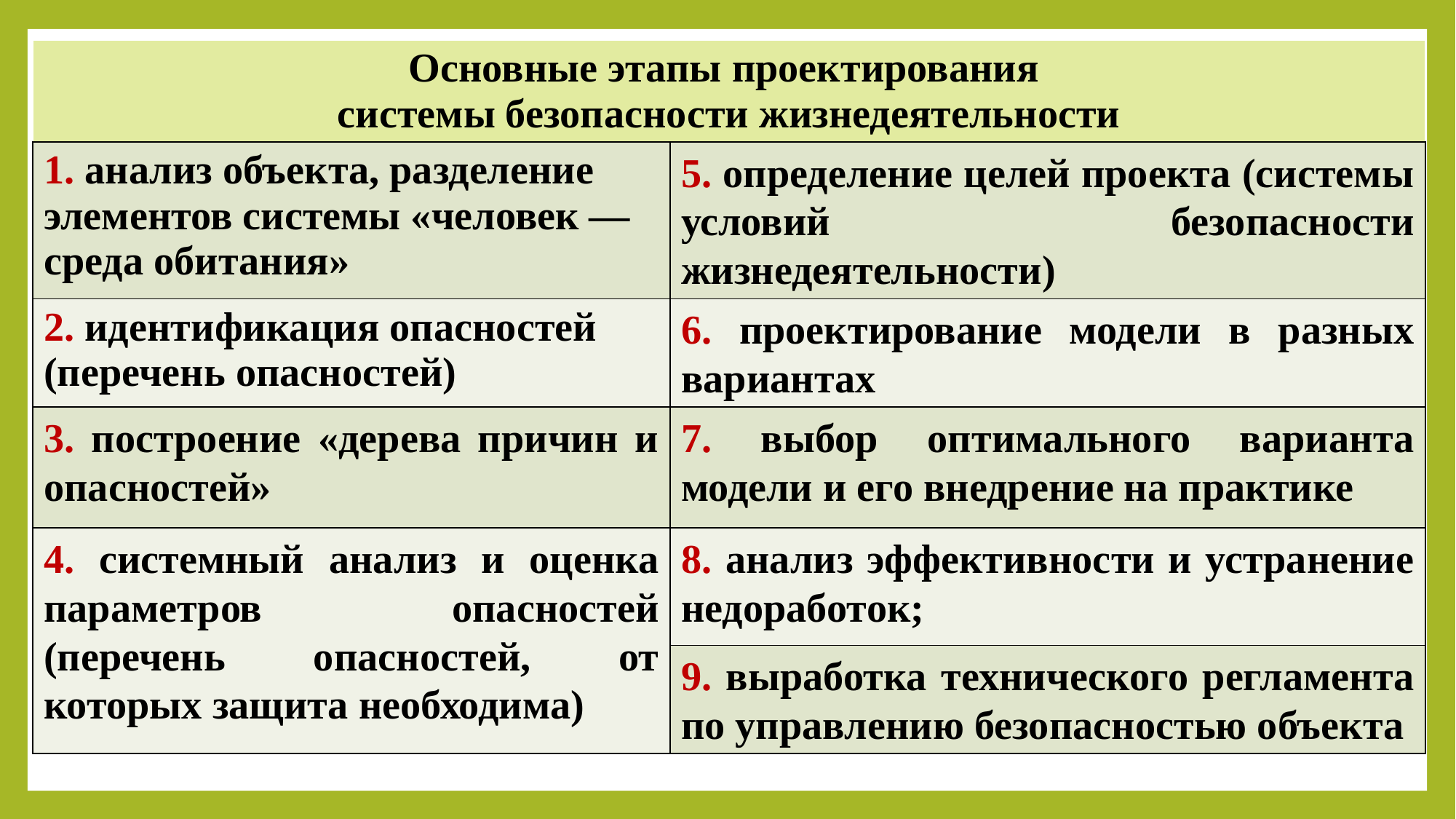

| Основные этапы проектирования системы безопасности жизнедеятельности |  |
| --- | --- |
| 1. анализ объекта, разделение элементов системы «человек — среда обитания» | 5. определение целей проекта (системы условий безопасности жизнедеятельности) |
| 2. идентификация опасностей (перечень опасностей) | 6. проектирование модели в разных вариантах |
| 3. построение «дерева причин и опасностей» | 7. выбор оптимального варианта модели и его внедрение на практике |
| 4. системный анализ и оценка параметров опасностей (перечень опасностей, от которых защита необходима) | 8. анализ эффективности и устранение недоработок; |
|  | 9. выработка технического регламента по управлению безопасностью объекта |